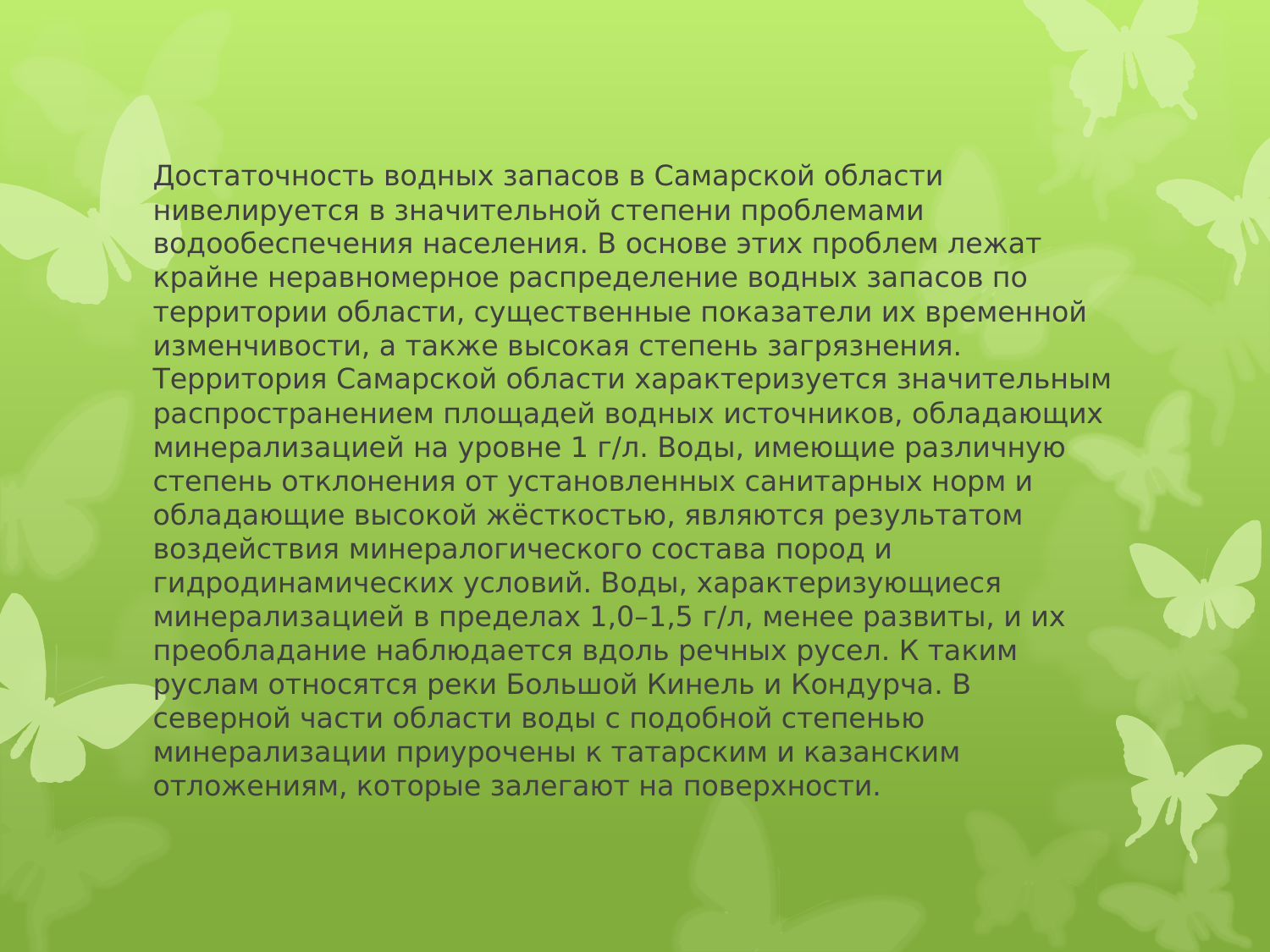

Достаточность водных запасов в Самарской области нивелируется в значительной степени проблемами водообеспечения населения. В основе этих проблем лежат крайне неравномерное распределение водных запасов по территории области, существенные показатели их временной изменчивости, а также высокая степень загрязнения. Территория Самарской области характеризуется значительным распространением площадей водных источников, обладающих минерализацией на уровне 1 г/л. Воды, имеющие различную степень отклонения от установленных санитарных норм и обладающие высокой жёсткостью, являются результатом воздействия минералогического состава пород и гидродинамических условий. Воды, характеризующиеся минерализацией в пределах 1,0–1,5 г/л, менее развиты, и их преобладание наблюдается вдоль речных русел. К таким руслам относятся реки Большой Кинель и Кондурча. В северной части области воды с подобной степенью минерализации приурочены к татарским и казанским отложениям, которые залегают на поверхности.